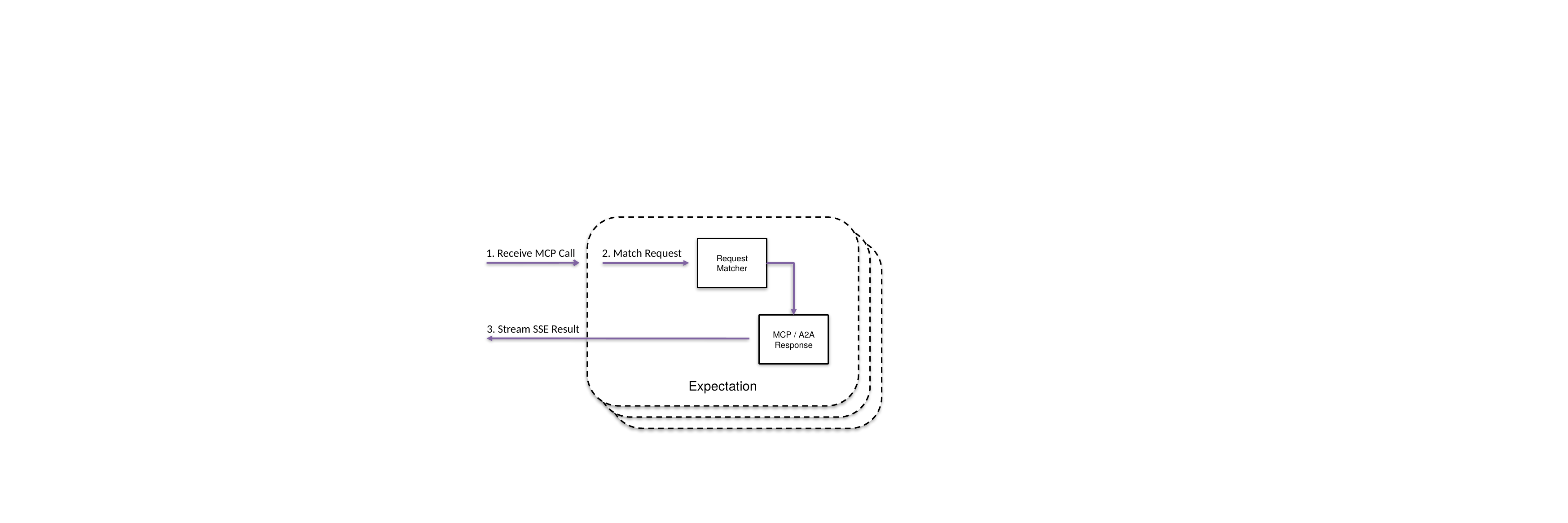

Expectation
Expectation
Expectation
Request
Matcher
1. Receive MCP Call
2. Match Request
MCP / A2A
Response
3. Stream SSE Result